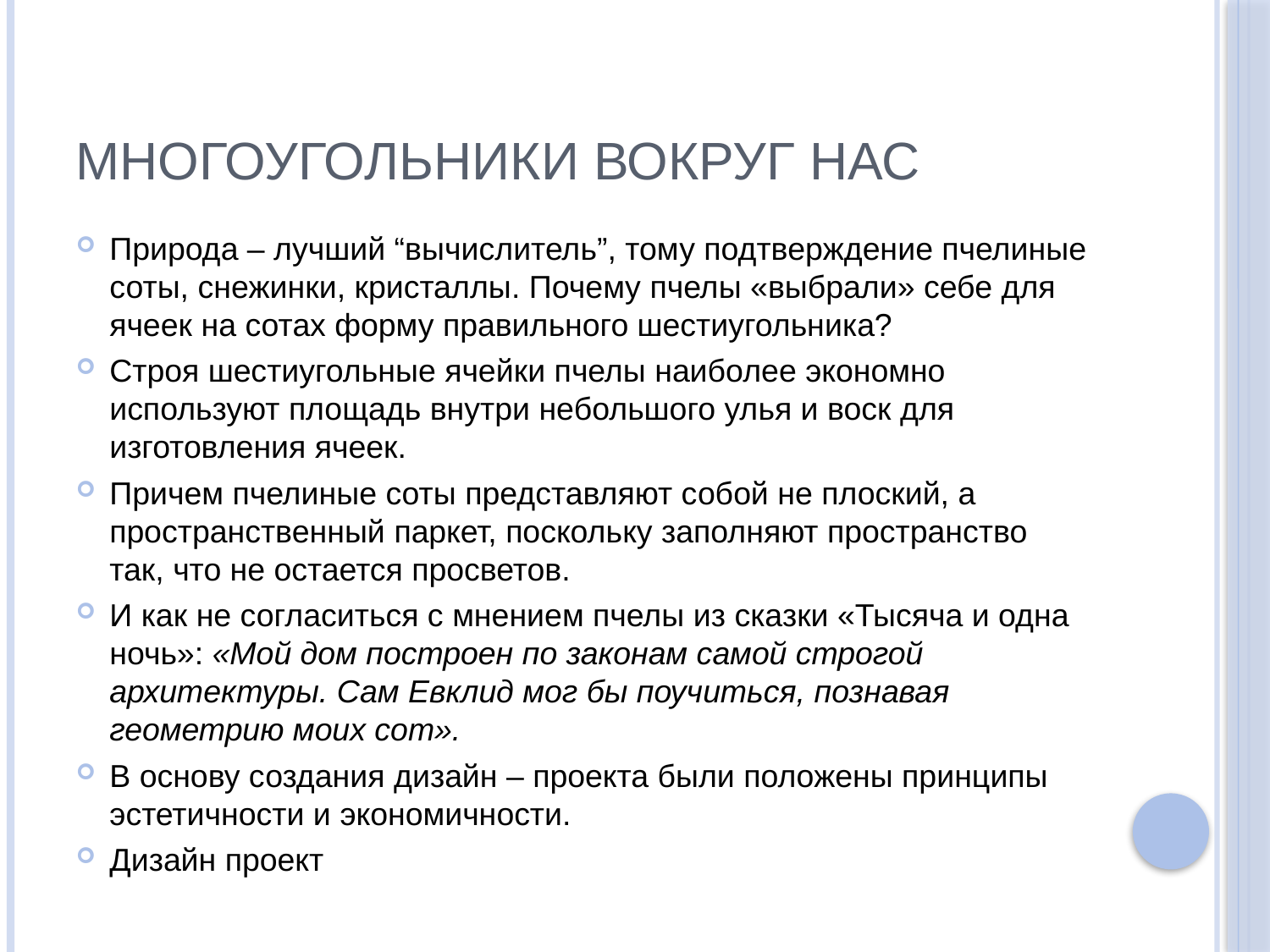

# Многоугольники вокруг нас
Природа – лучший “вычислитель”, тому подтверждение пчелиные соты, снежинки, кристаллы. Почему пчелы «выбрали» себе для ячеек на сотах форму правильного шестиугольника?
Строя шестиугольные ячейки пчелы наиболее экономно используют площадь внутри небольшого улья и воск для изготовления ячеек.
Причем пчелиные соты представляют собой не плоский, а пространственный паркет, поскольку заполняют пространство так, что не остается просветов.
И как не согласиться с мнением пчелы из сказки «Тысяча и одна ночь»: «Мой дом построен по законам самой строгой архитектуры. Сам Евклид мог бы поучиться, познавая геометрию моих сот».
В основу создания дизайн – проекта были положены принципы эстетичности и экономичности.
Дизайн проект